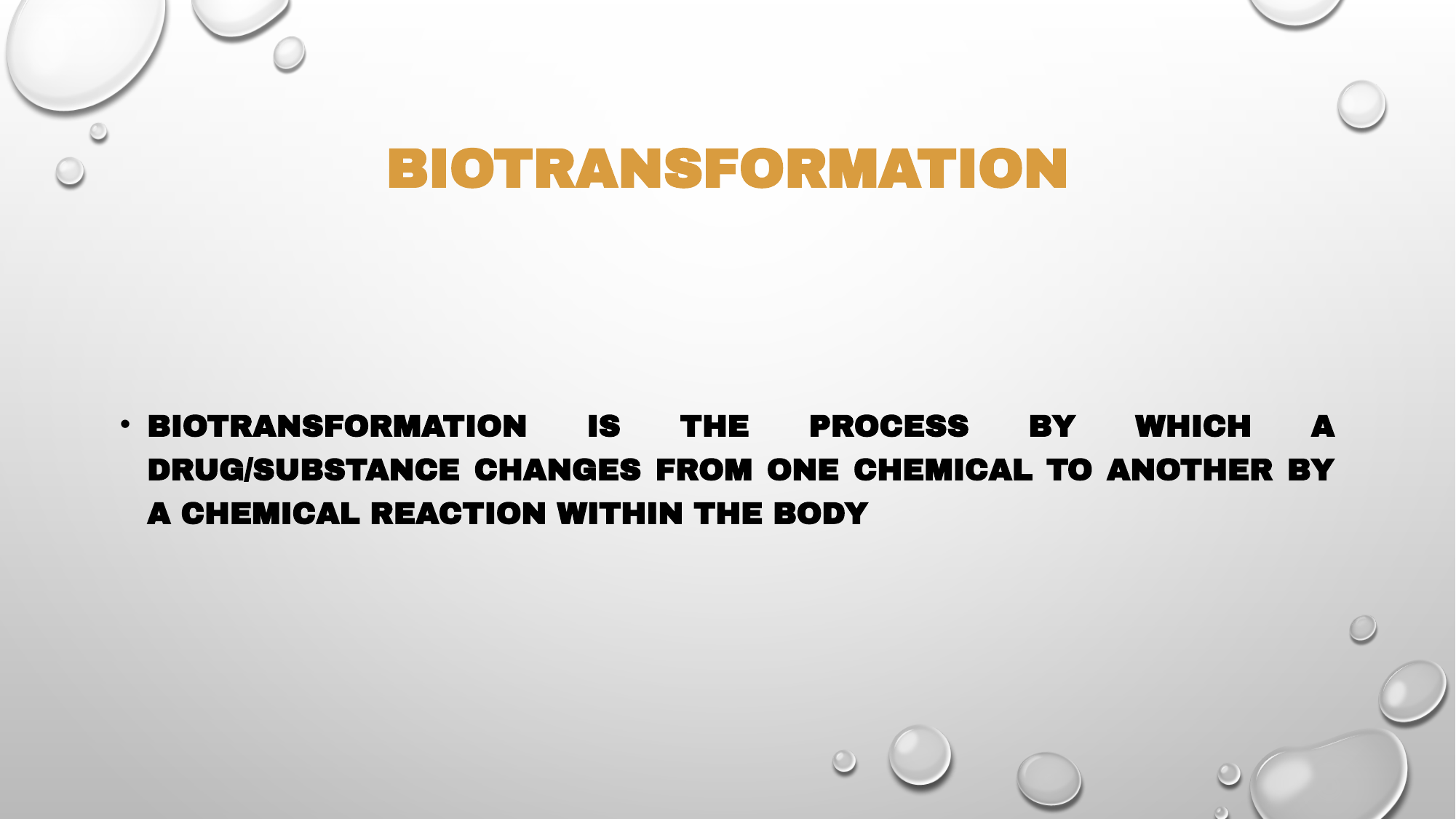

# Biotransformation

Biotransformation is the process by which a drug/substance changes from one chemical to another by a chemical reaction within the body